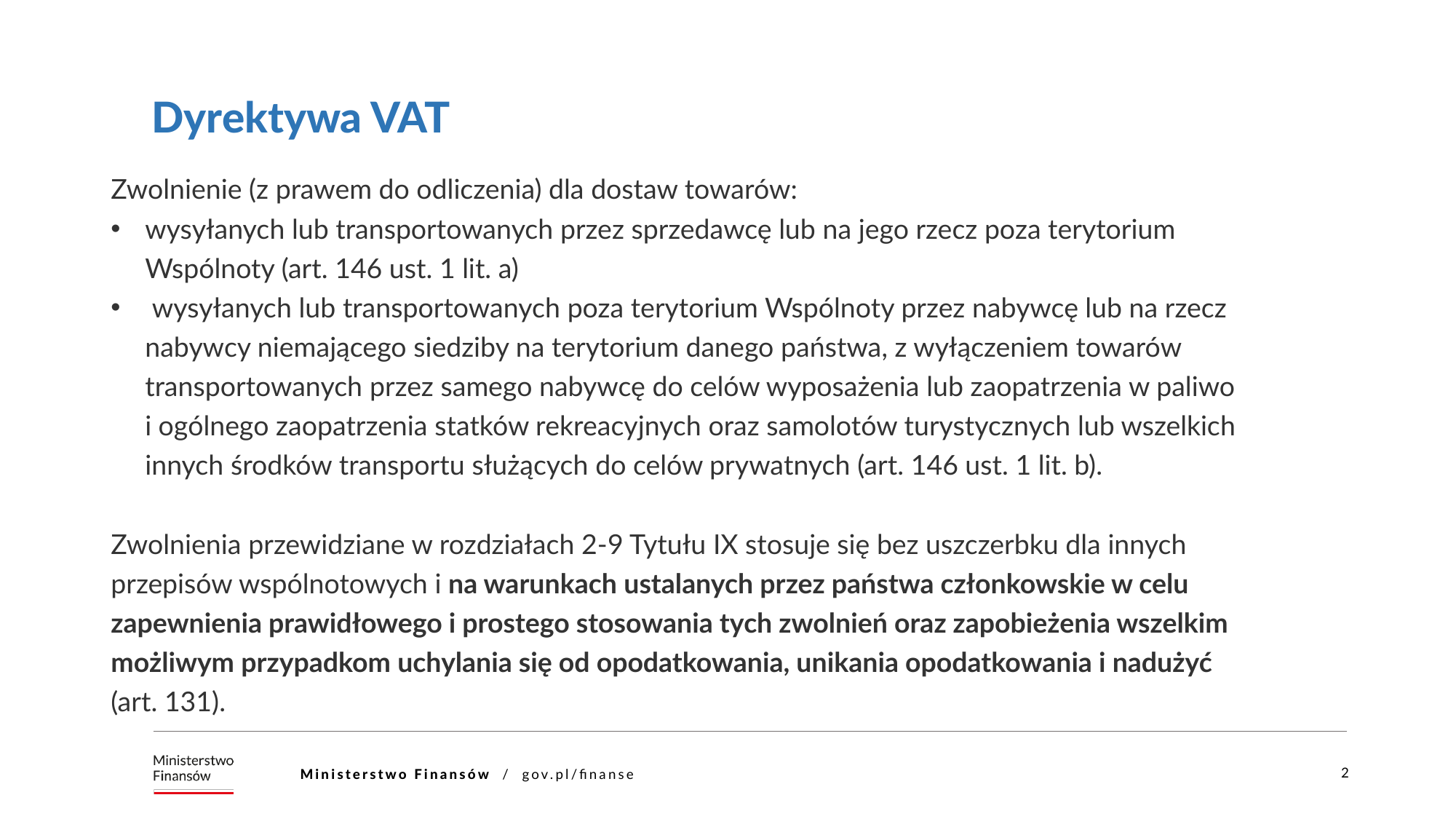

Dyrektywa VAT
Zwolnienie (z prawem do odliczenia) dla dostaw towarów:
wysyłanych lub transportowanych przez sprzedawcę lub na jego rzecz poza terytorium Wspólnoty (art. 146 ust. 1 lit. a)
 wysyłanych lub transportowanych poza terytorium Wspólnoty przez nabywcę lub na rzecz nabywcy niemającego siedziby na terytorium danego państwa, z wyłączeniem towarów transportowanych przez samego nabywcę do celów wyposażenia lub zaopatrzenia w paliwo i ogólnego zaopatrzenia statków rekreacyjnych oraz samolotów turystycznych lub wszelkich innych środków transportu służących do celów prywatnych (art. 146 ust. 1 lit. b).

Zwolnienia przewidziane w rozdziałach 2-9 Tytułu IX stosuje się bez uszczerbku dla innych przepisów wspólnotowych i na warunkach ustalanych przez państwa członkowskie w celu zapewnienia prawidłowego i prostego stosowania tych zwolnień oraz zapobieżenia wszelkim możliwym przypadkom uchylania się od opodatkowania, unikania opodatkowania i nadużyć (art. 131).